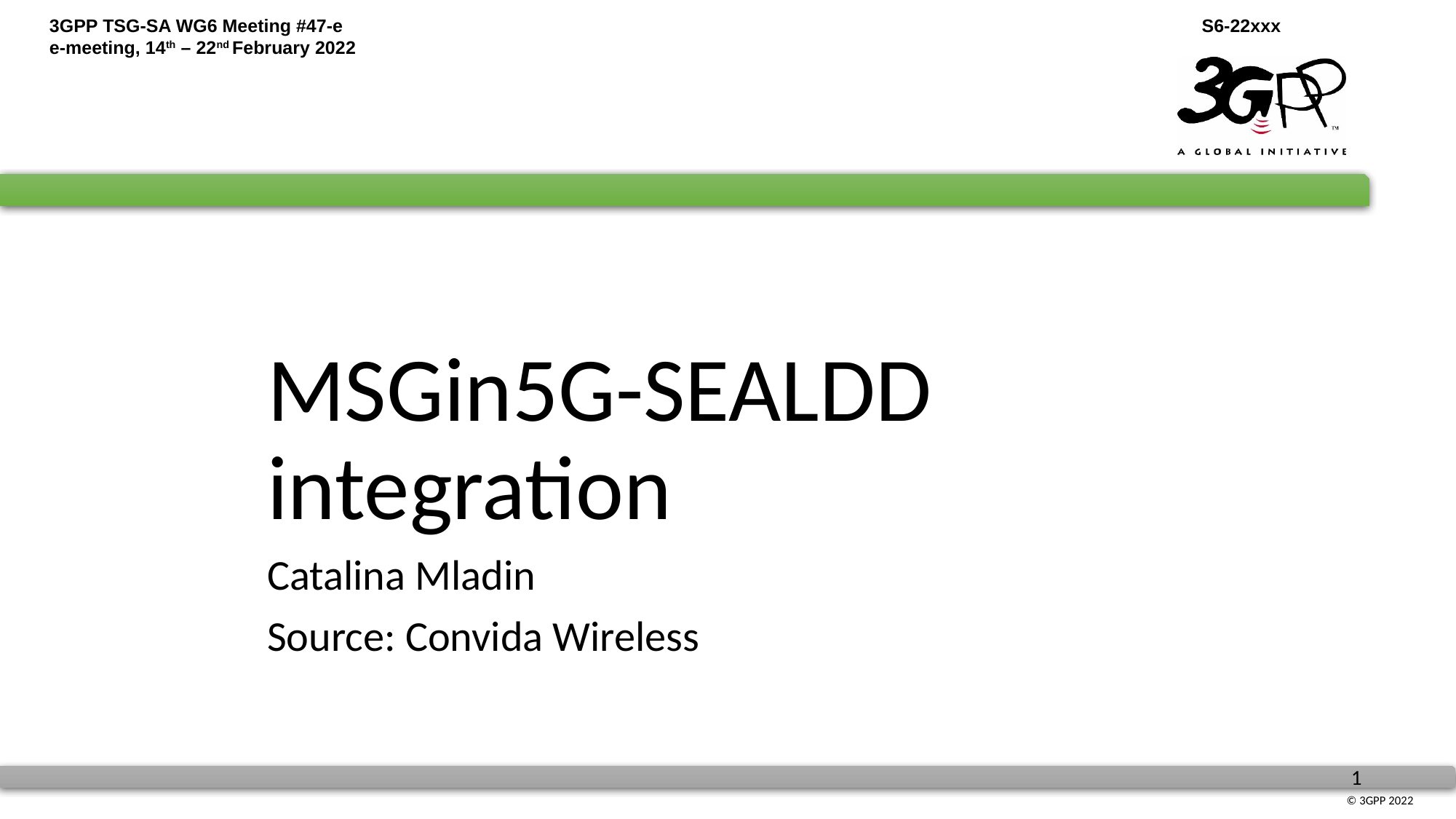

# MSGin5G-SEALDD integration
Catalina Mladin
Source: Convida Wireless